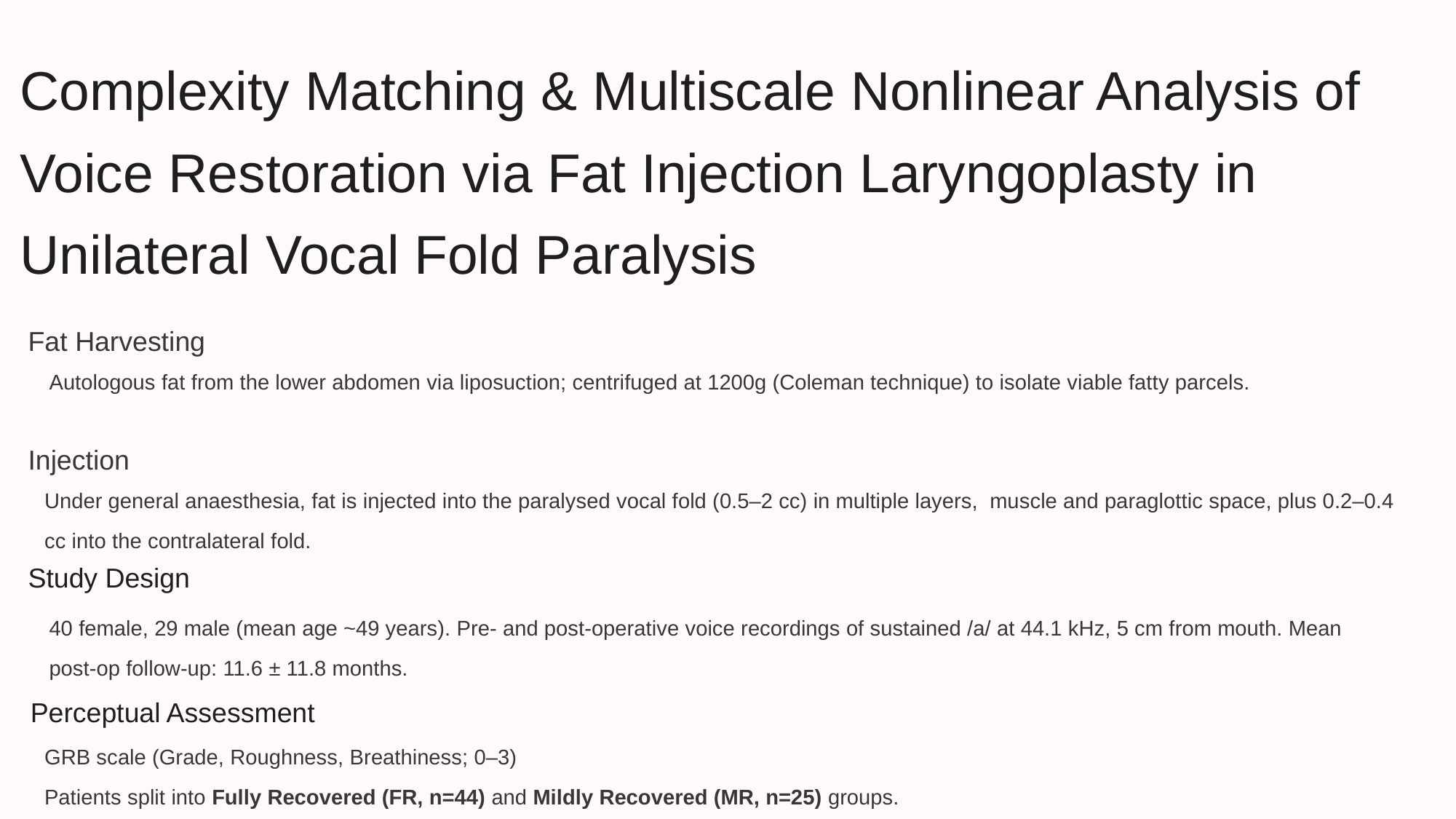

Complexity Matching & Multiscale Nonlinear Analysis of Voice Restoration via Fat Injection Laryngoplasty in Unilateral Vocal Fold Paralysis
Fat Harvesting
Autologous fat from the lower abdomen via liposuction; centrifuged at 1200g (Coleman technique) to isolate viable fatty parcels.
Injection
Under general anaesthesia, fat is injected into the paralysed vocal fold (0.5–2 cc) in multiple layers,  muscle and paraglottic space, plus 0.2–0.4 cc into the contralateral fold.
Study Design
40 female, 29 male (mean age ~49 years). Pre- and post-operative voice recordings of sustained /a/ at 44.1 kHz, 5 cm from mouth. Mean post-op follow-up: 11.6 ± 11.8 months.
Perceptual Assessment
GRB scale (Grade, Roughness, Breathiness; 0–3)
Patients split into Fully Recovered (FR, n=44) and Mildly Recovered (MR, n=25) groups.